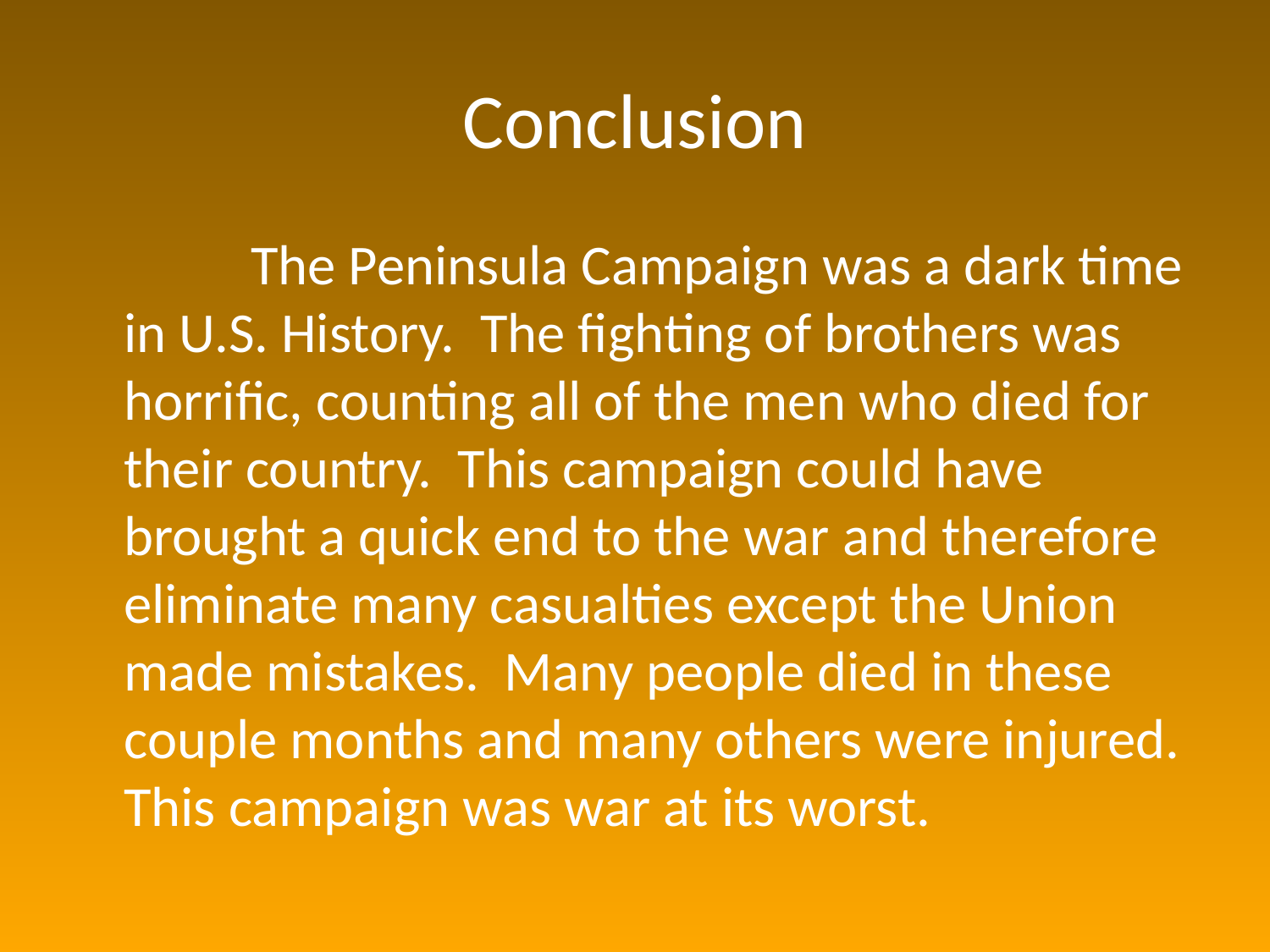

# Conclusion
		The Peninsula Campaign was a dark time in U.S. History.  The fighting of brothers was horrific, counting all of the men who died for their country.  This campaign could have brought a quick end to the war and therefore eliminate many casualties except the Union made mistakes.  Many people died in these couple months and many others were injured.  This campaign was war at its worst.